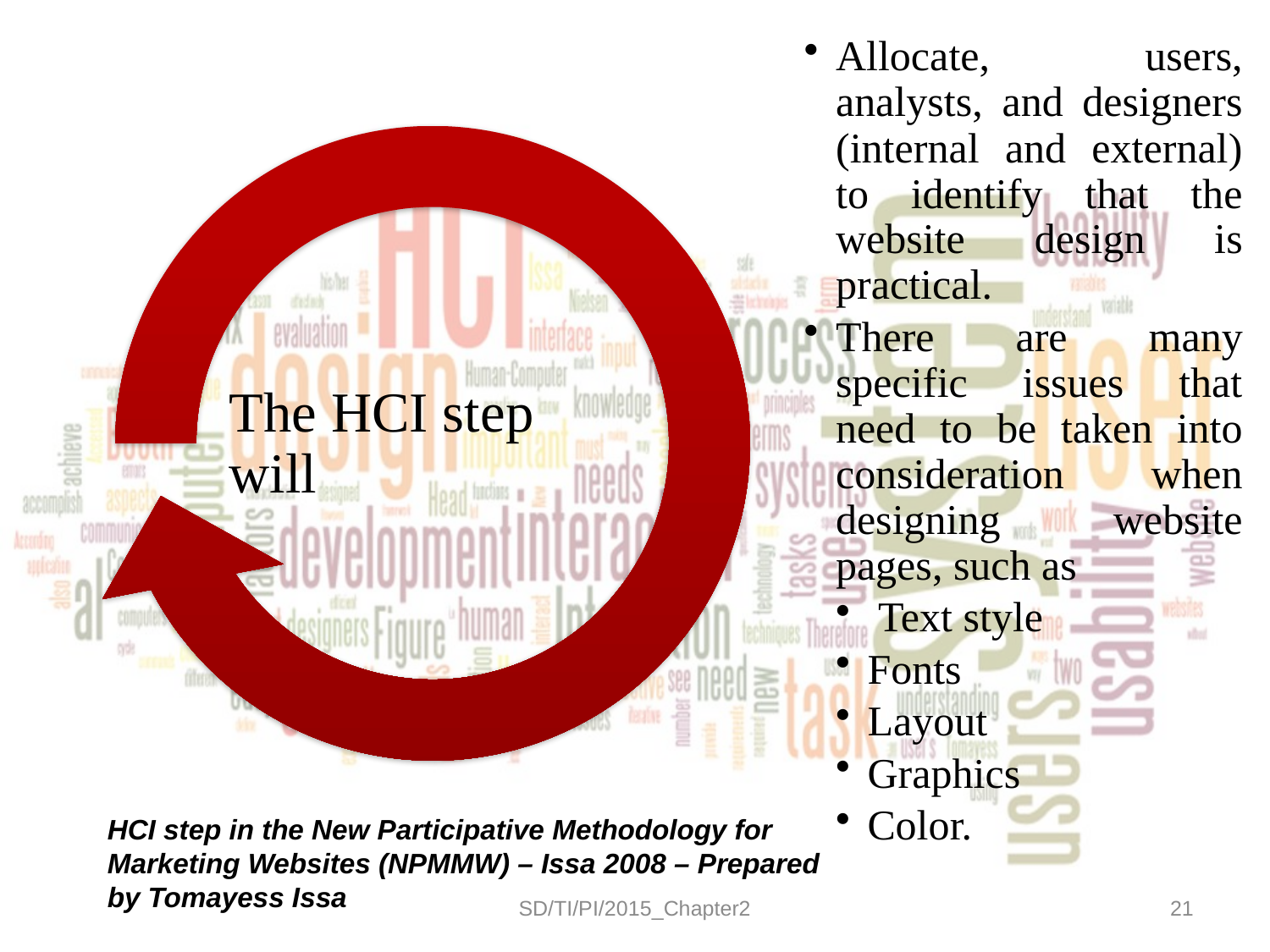

Allocate, users, analysts, and designers (internal and external) to identify that the website design is practical.
There are many specific issues that need to be taken into consideration when designing website pages, such as
 Text style
Fonts
Layout
Graphics
Color.
The HCI step will
HCI step in the New Participative Methodology for Marketing Websites (NPMMW) – Issa 2008 – Prepared by Tomayess Issa

SD/TI/PI/2015_Chapter2
21